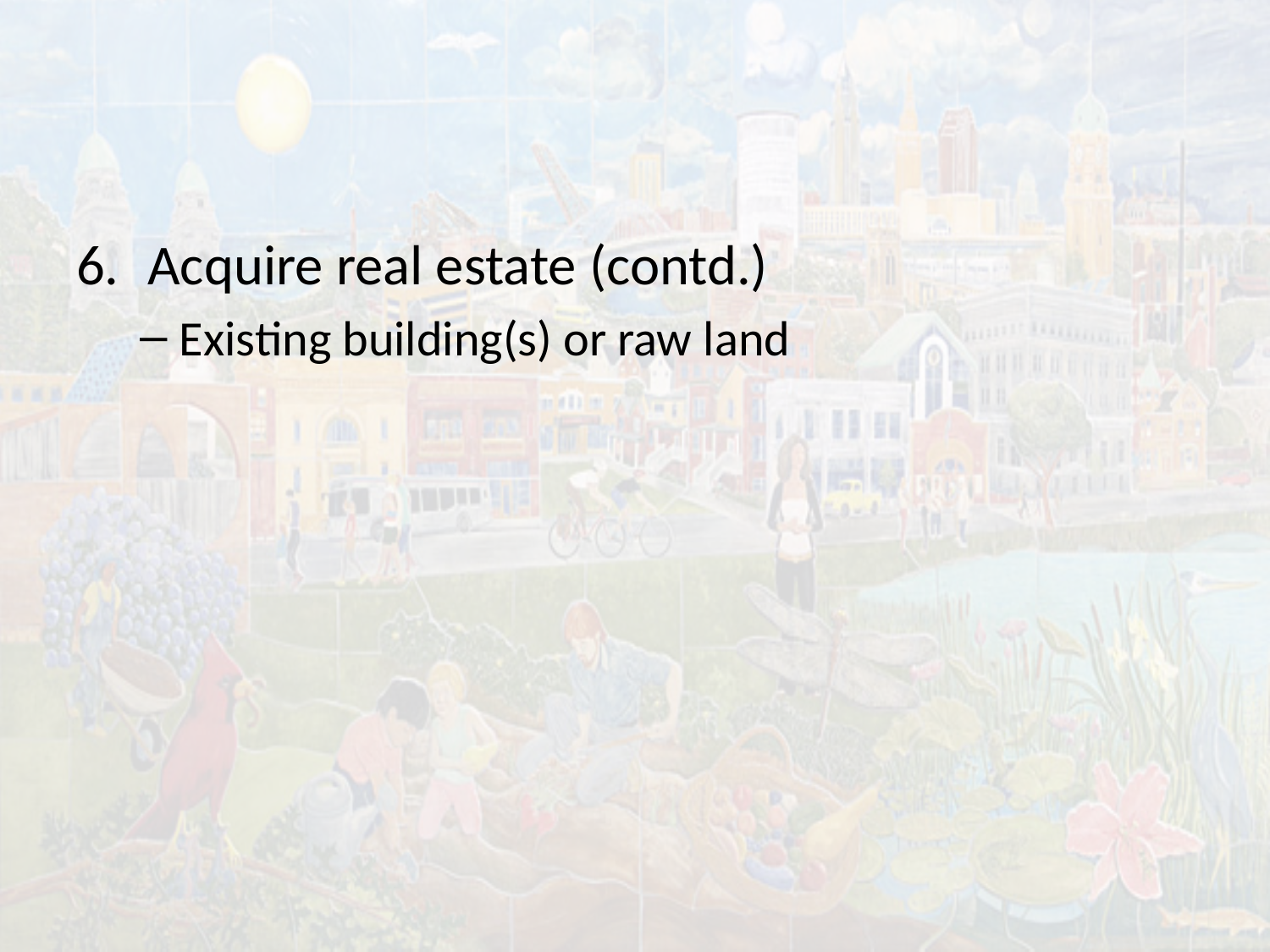

#
Acquire real estate (contd.)
Existing building(s) or raw land